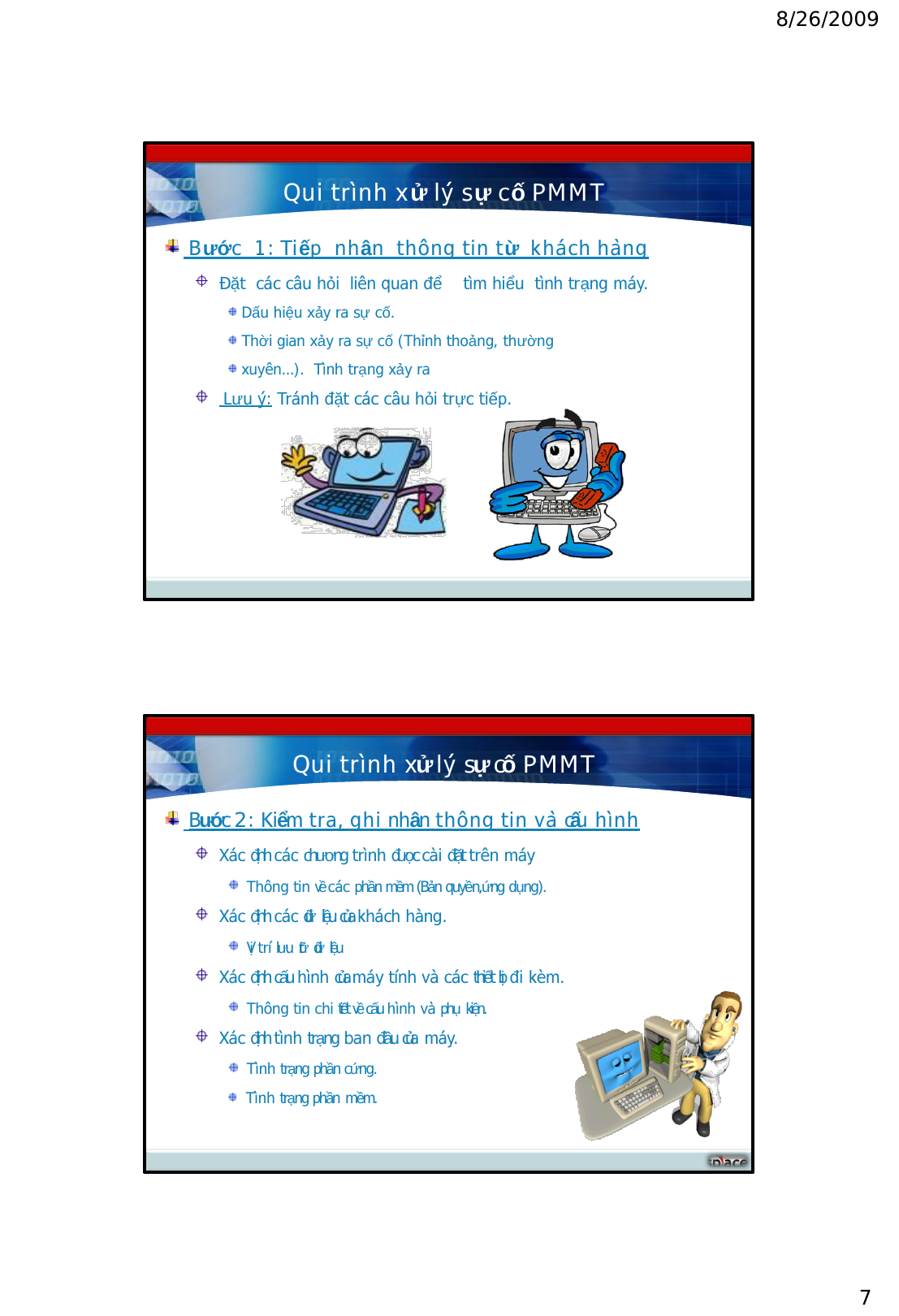

8/26/2009

Qui trình xử lý sự cố PMMT

 Bước  1: Tiếp  nhận  thông tin từ  khách hàng
Đặt  các câu hỏi  liên quan để    tìm hiểu  tình trạng máy.
Dấu hiệu xảy ra sự cố.
Thời gian xảy ra sự cố (Thỉnh thoảng, thường xuyên…).  Tình trạng xảy ra
 Lưu ý: Tránh đặt các câu hỏi trực tiếp.

Qui trình xử lý sự cố PMMT

 Bước 2: Kiểm tra, ghi nhận thông tin và cấu hình
Xác định các chương trình được cài đặt trên máy
Thông tin về các phần mềm (Bản quyền,ứng dụng).
Xác định các dữ liệu của khách hàng.
Vị trí lưu trữ dữ liệu
Xác định cấu hình của máy tính và các thiết bị đi kèm.
Thông tin chi tiết về cấu hình và phụ kiện.
Xác định tình trạng ban đầu của máy.
Tình trạng phần cứng.  Tình trạng phần mềm.

7